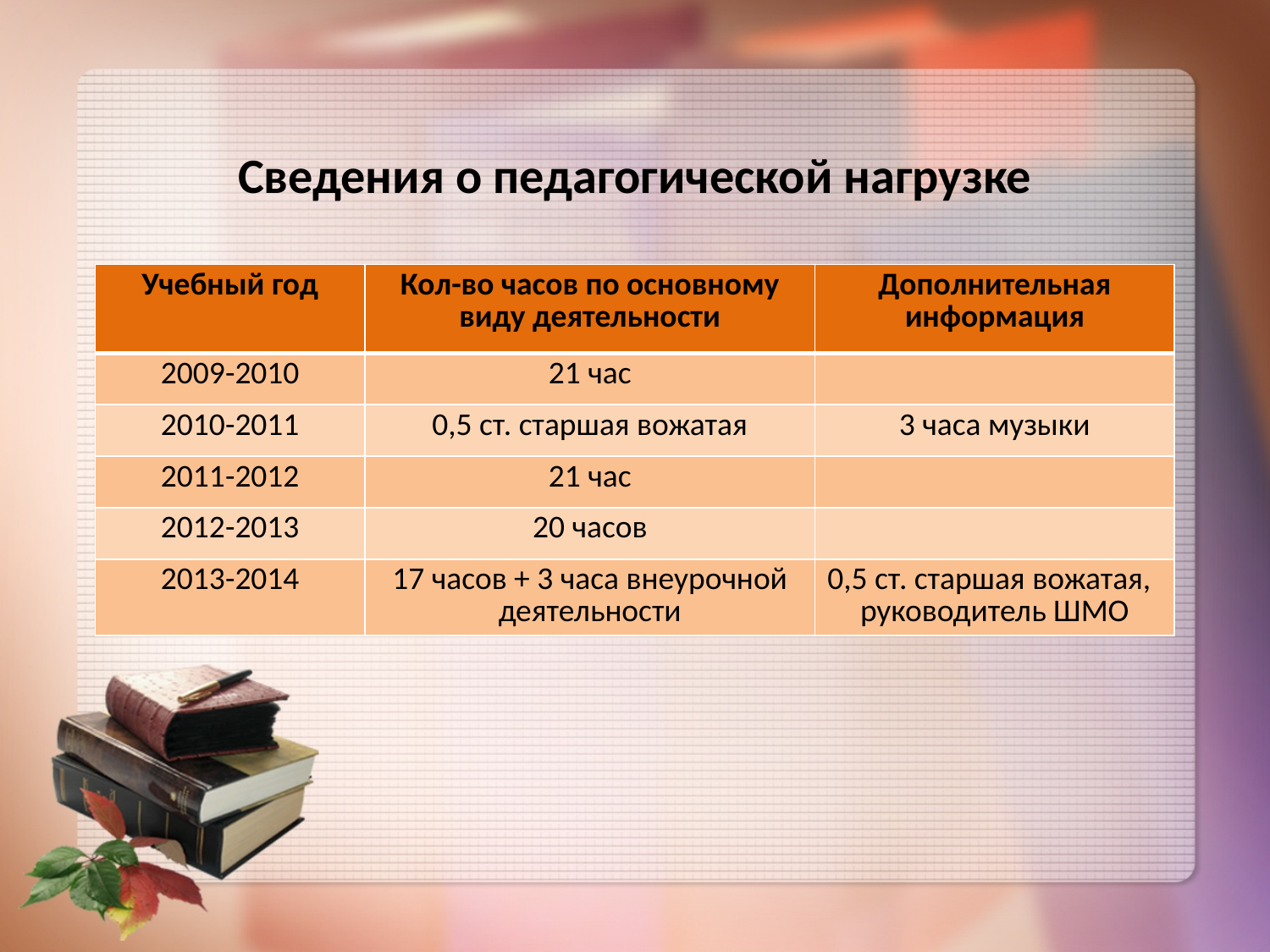

Сведения о педагогической нагрузке

| Учебный год | Кол-во часов по основному виду деятельности | Дополнительная информация |
| --- | --- | --- |
| 2009-2010 | 21 час |  |
| 2010-2011 | 0,5 ст. старшая вожатая | 3 часа музыки |
| 2011-2012 | 21 час |  |
| 2012-2013 | 20 часов |  |
| 2013-2014 | 17 часов + 3 часа внеурочной деятельности | 0,5 ст. старшая вожатая, руководитель ШМО |